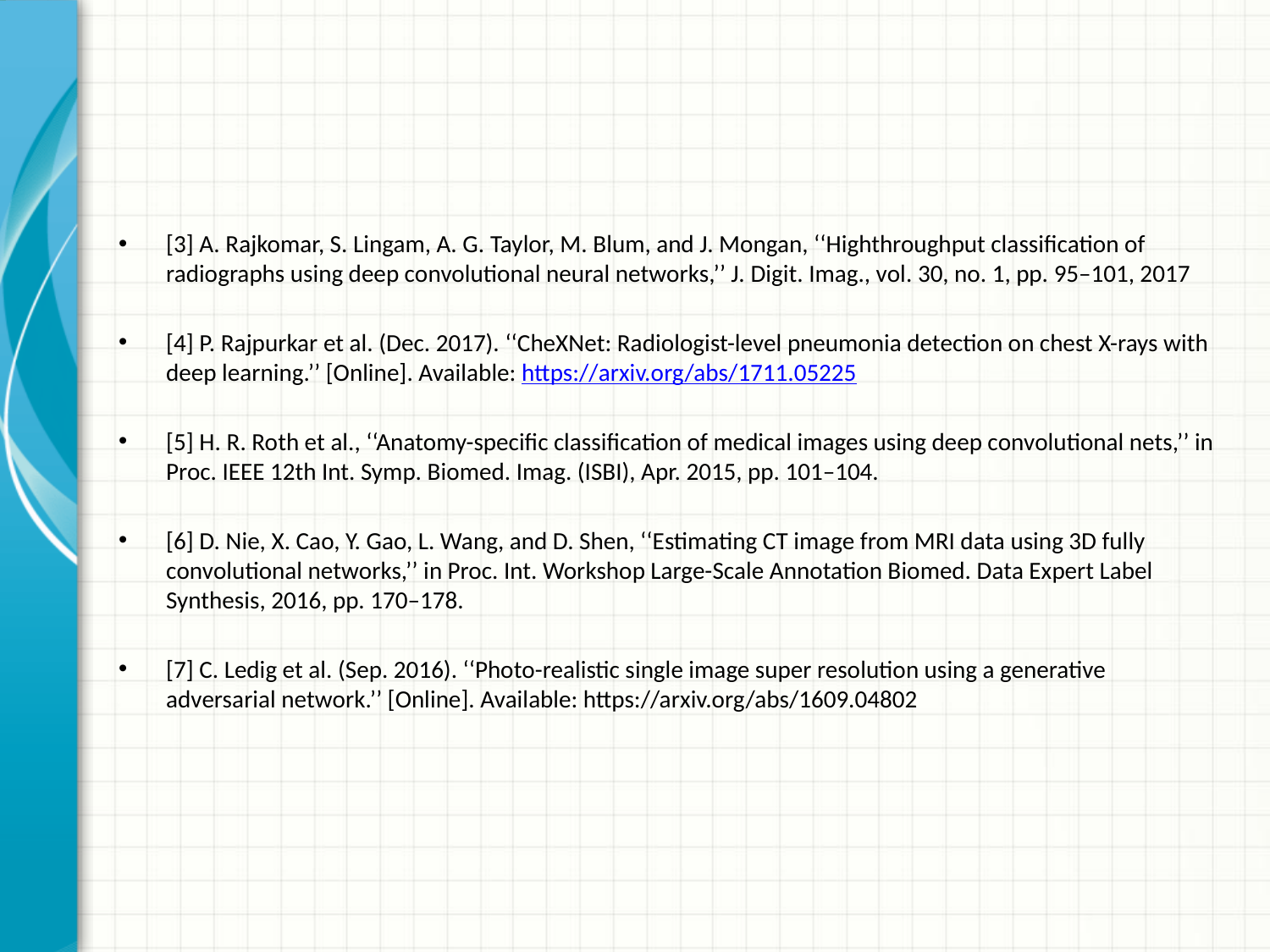

#
[3] A. Rajkomar, S. Lingam, A. G. Taylor, M. Blum, and J. Mongan, ‘‘Highthroughput classification of radiographs using deep convolutional neural networks,’’ J. Digit. Imag., vol. 30, no. 1, pp. 95–101, 2017

[4] P. Rajpurkar et al. (Dec. 2017). ‘‘CheXNet: Radiologist-level pneumonia detection on chest X-rays with deep learning.’’ [Online]. Available: https://arxiv.org/abs/1711.05225

[5] H. R. Roth et al., ‘‘Anatomy-specific classification of medical images using deep convolutional nets,’’ in Proc. IEEE 12th Int. Symp. Biomed. Imag. (ISBI), Apr. 2015, pp. 101–104.

[6] D. Nie, X. Cao, Y. Gao, L. Wang, and D. Shen, ‘‘Estimating CT image from MRI data using 3D fully convolutional networks,’’ in Proc. Int. Workshop Large-Scale Annotation Biomed. Data Expert Label Synthesis, 2016, pp. 170–178.

[7] C. Ledig et al. (Sep. 2016). ‘‘Photo-realistic single image super resolution using a generative adversarial network.’’ [Online]. Available: https://arxiv.org/abs/1609.04802